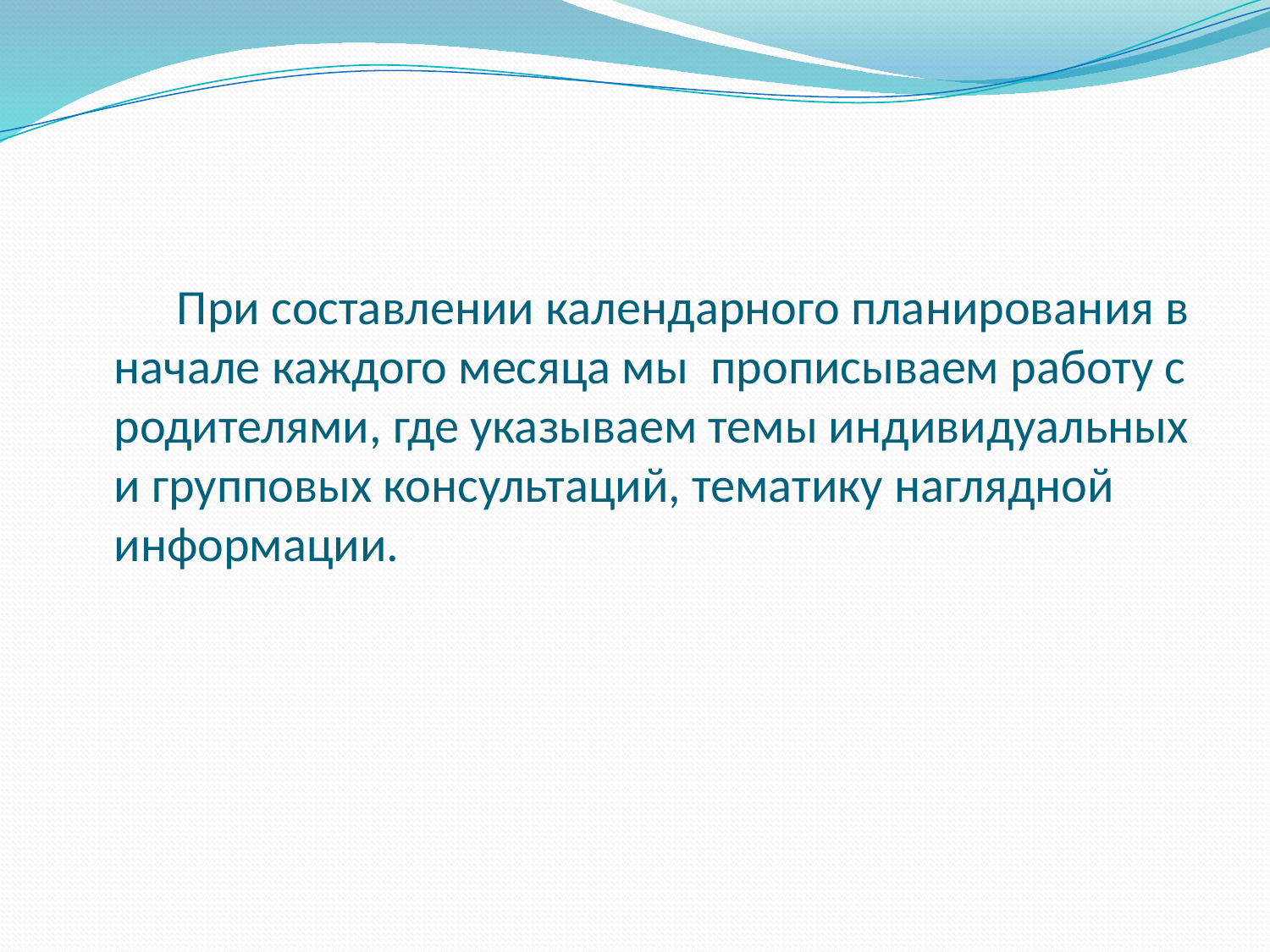

При составлении календарного планирования в начале каждого месяца мы  прописываем работу с родителями, где указываем темы индивидуальных и групповых консультаций, тематику наглядной информации.